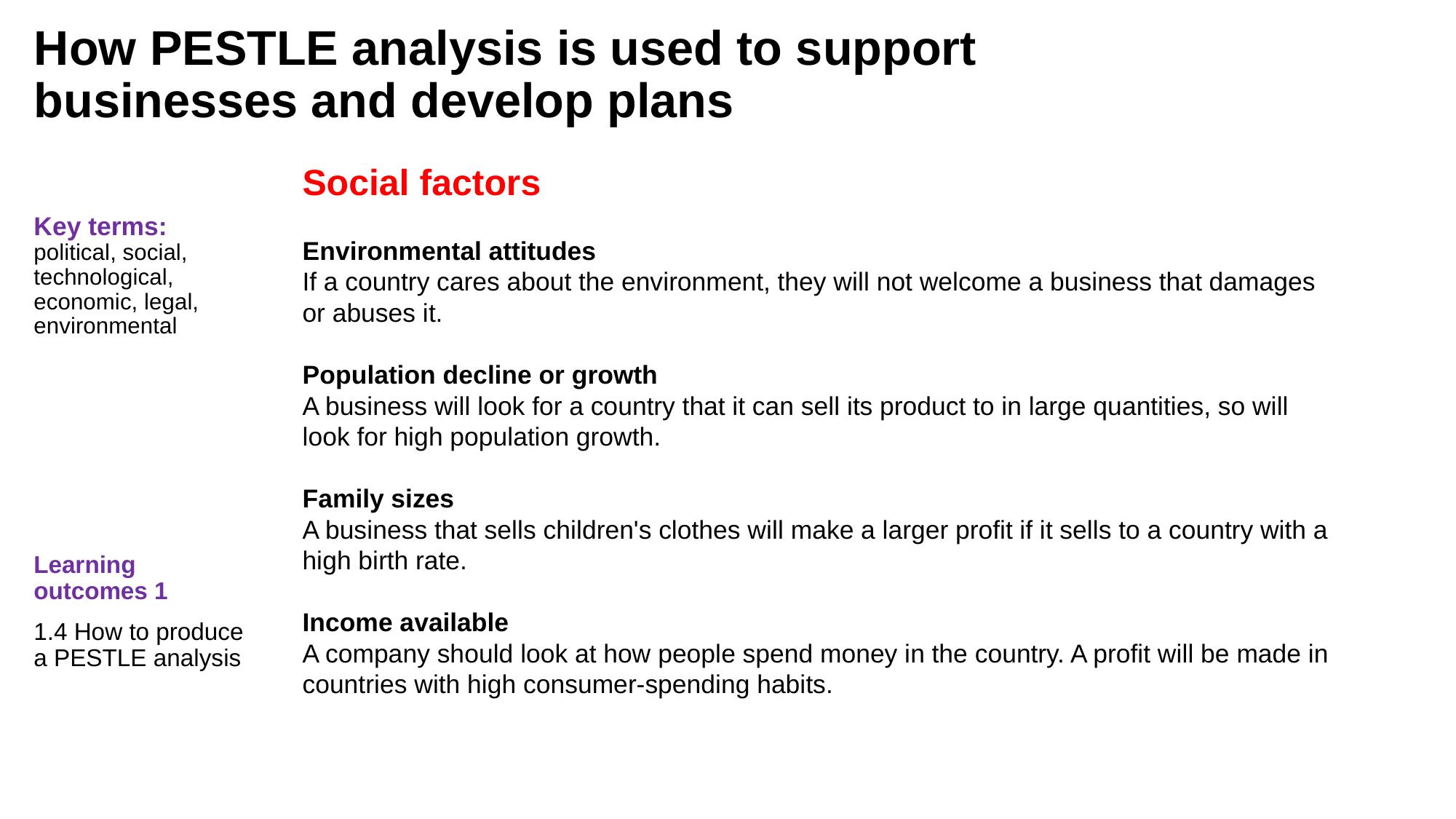

How PESTLE analysis is used to support businesses and develop plans

Key terms:
political, social, technological, economic, legal, environmental

Learning outcomes 1
1.4 How to produce a PESTLE analysis

Social factors

Environmental attitudes
If a country cares about the environment, they will not welcome a business that damages or abuses it.

Population decline or growth
A business will look for a country that it can sell its product to in large quantities, so will look for high population growth.

Family sizes
A business that sells children's clothes will make a larger profit if it sells to a country with a high birth rate.

Income available
A company should look at how people spend money in the country. A profit will be made in countries with high consumer-spending habits.